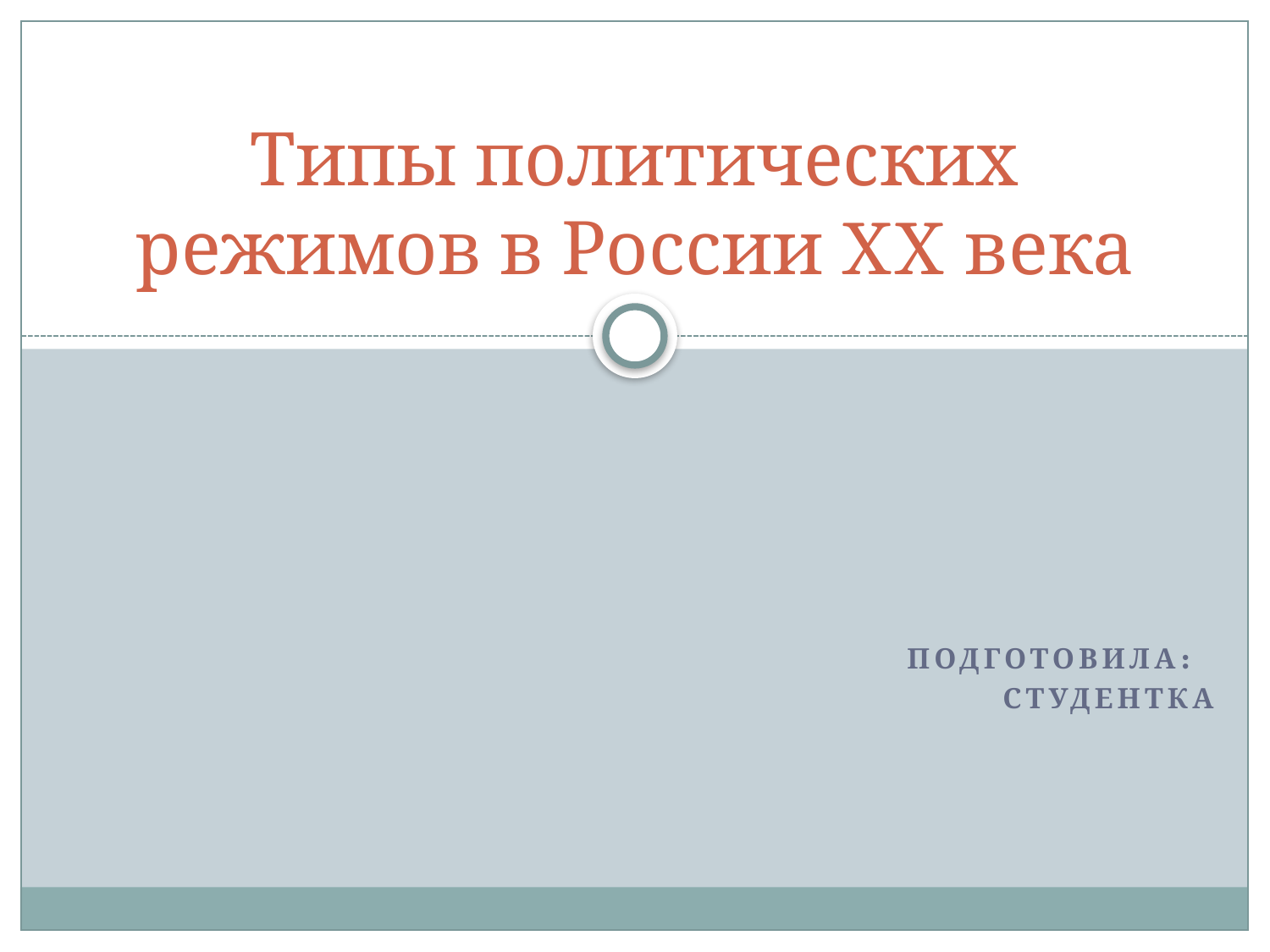

# Типы политических режимов в России XX века
Подготовила:
студентка